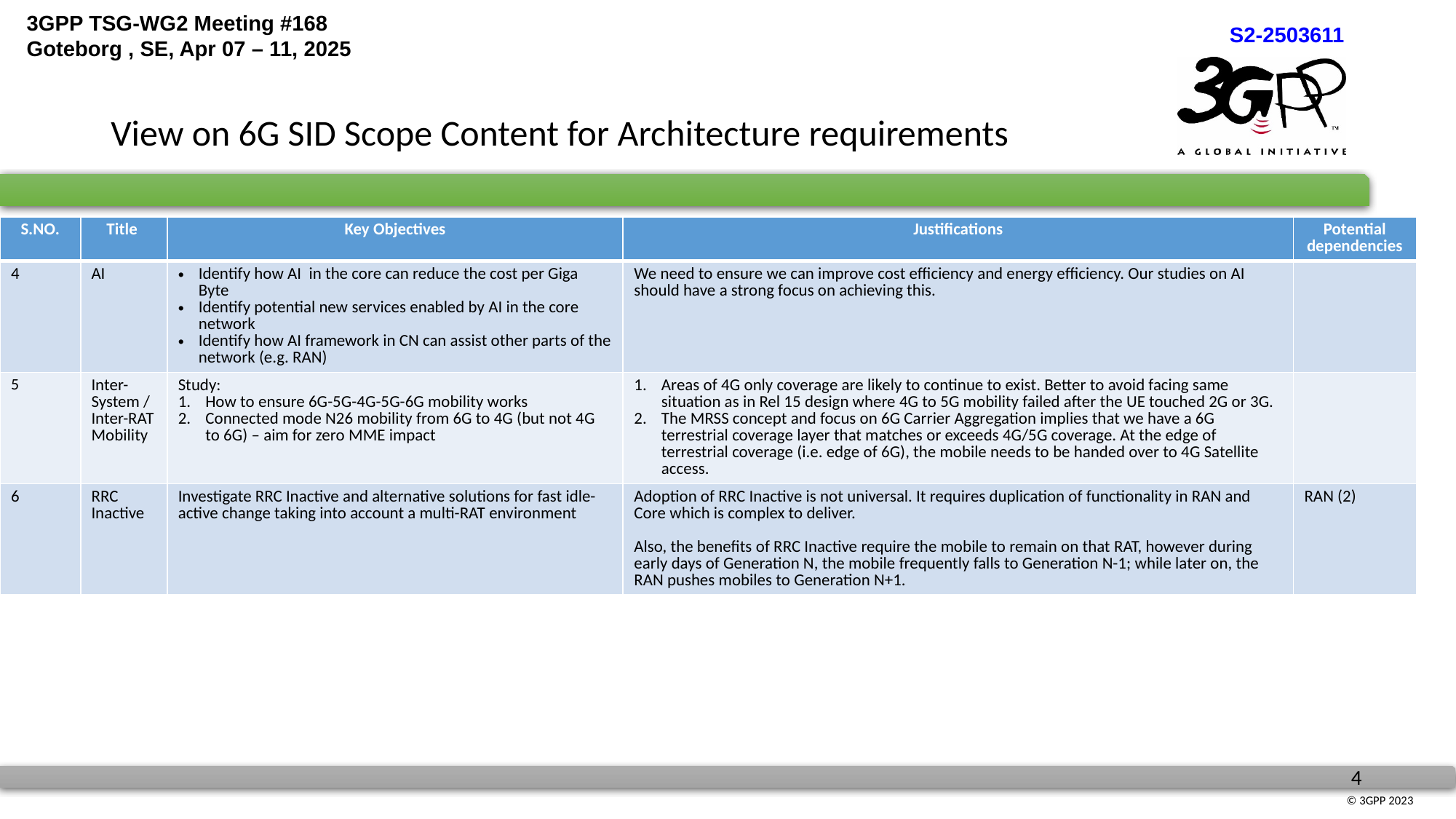

# View on 6G SID Scope Content for Architecture requirements
| S.NO. | Title | Key Objectives | Justifications | Potential dependencies |
| --- | --- | --- | --- | --- |
| 4 | AI | Identify how AI in the core can reduce the cost per Giga Byte Identify potential new services enabled by AI in the core network Identify how AI framework in CN can assist other parts of the network (e.g. RAN) | We need to ensure we can improve cost efficiency and energy efficiency. Our studies on AI should have a strong focus on achieving this. |  |
| 5 | Inter-System / Inter-RAT Mobility | Study: How to ensure 6G-5G-4G-5G-6G mobility works Connected mode N26 mobility from 6G to 4G (but not 4G to 6G) – aim for zero MME impact | Areas of 4G only coverage are likely to continue to exist. Better to avoid facing same situation as in Rel 15 design where 4G to 5G mobility failed after the UE touched 2G or 3G. The MRSS concept and focus on 6G Carrier Aggregation implies that we have a 6G terrestrial coverage layer that matches or exceeds 4G/5G coverage. At the edge of terrestrial coverage (i.e. edge of 6G), the mobile needs to be handed over to 4G Satellite access. |  |
| 6 | RRC Inactive | Investigate RRC Inactive and alternative solutions for fast idle-active change taking into account a multi-RAT environment | Adoption of RRC Inactive is not universal. It requires duplication of functionality in RAN and Core which is complex to deliver. Also, the benefits of RRC Inactive require the mobile to remain on that RAT, however during early days of Generation N, the mobile frequently falls to Generation N-1; while later on, the RAN pushes mobiles to Generation N+1. | RAN (2) |